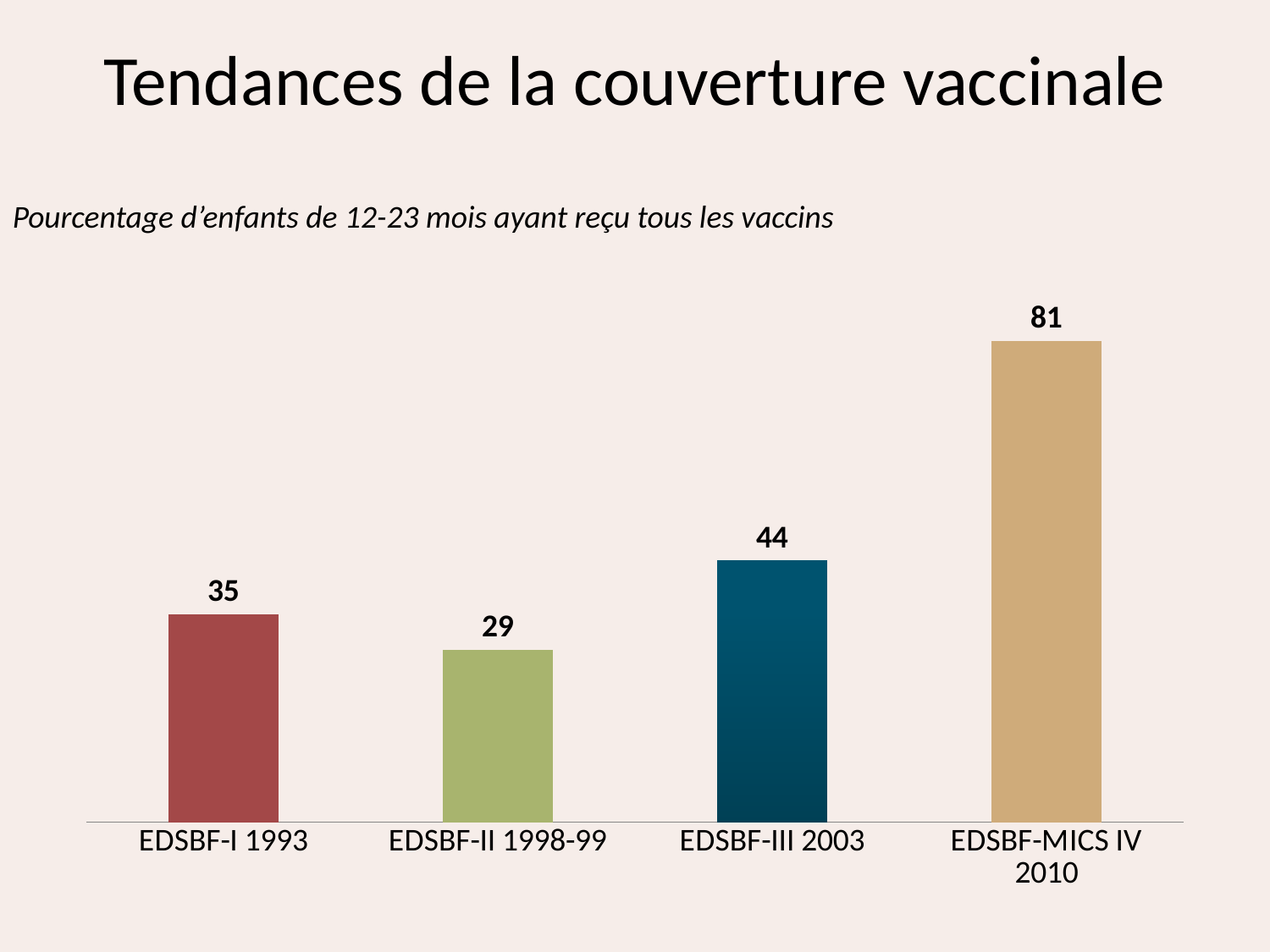

# Tendances de la couverture vaccinale
Pourcentage d’enfants de 12-23 mois ayant reçu tous les vaccins

### Chart

| Category | Series 1 |
|---|---|
| EDSBF-I 1993 | 35.0 |
| EDSBF-II 1998-99 | 29.0 |
| EDSBF-III 2003 | 44.0 |
| EDSBF-MICS IV 2010 | 81.0 |